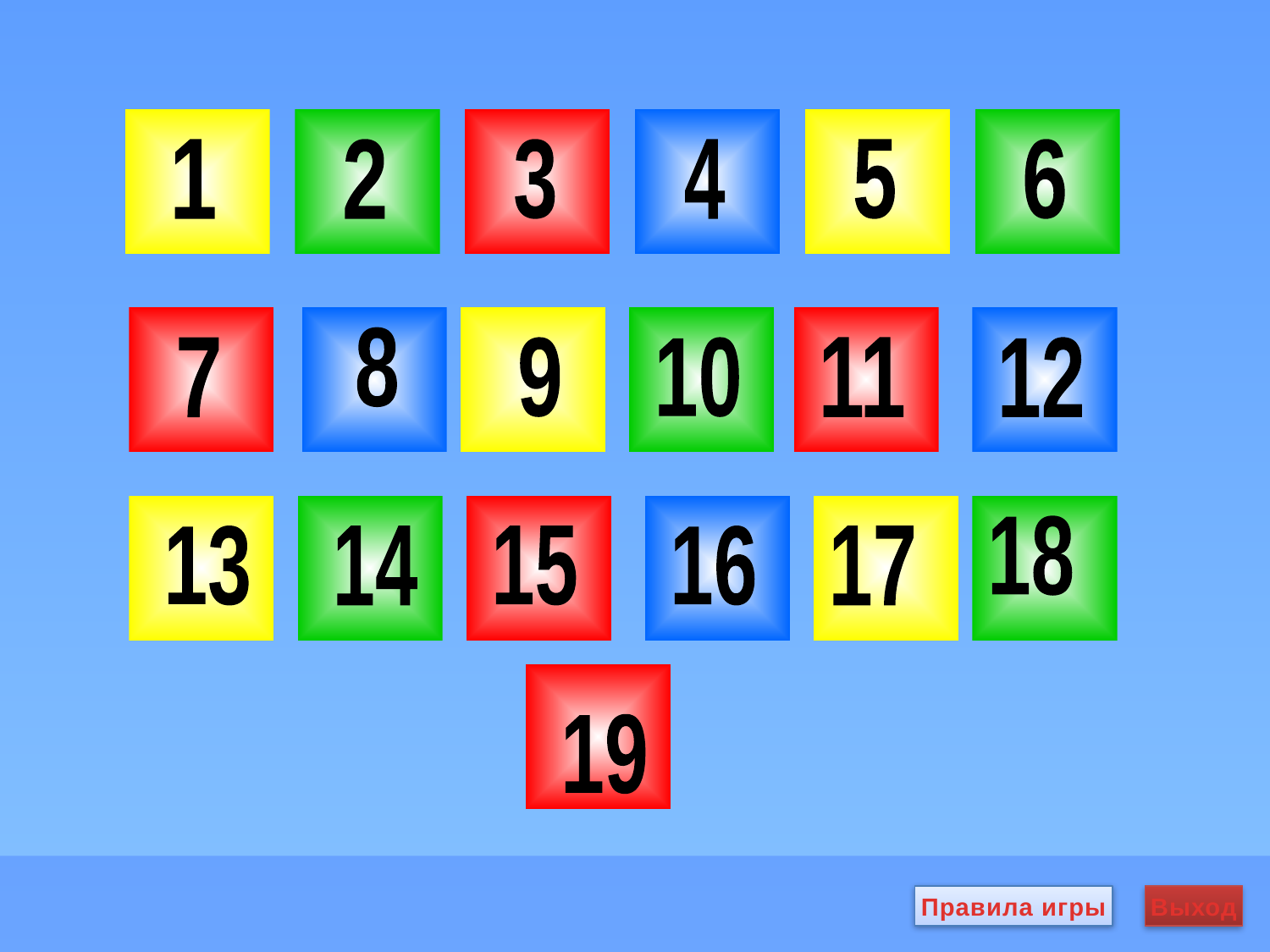

1
2
3
4
5
6

8
9
10
11
12
7

18
13
14
15
16
17

19

Правила игры
Выход